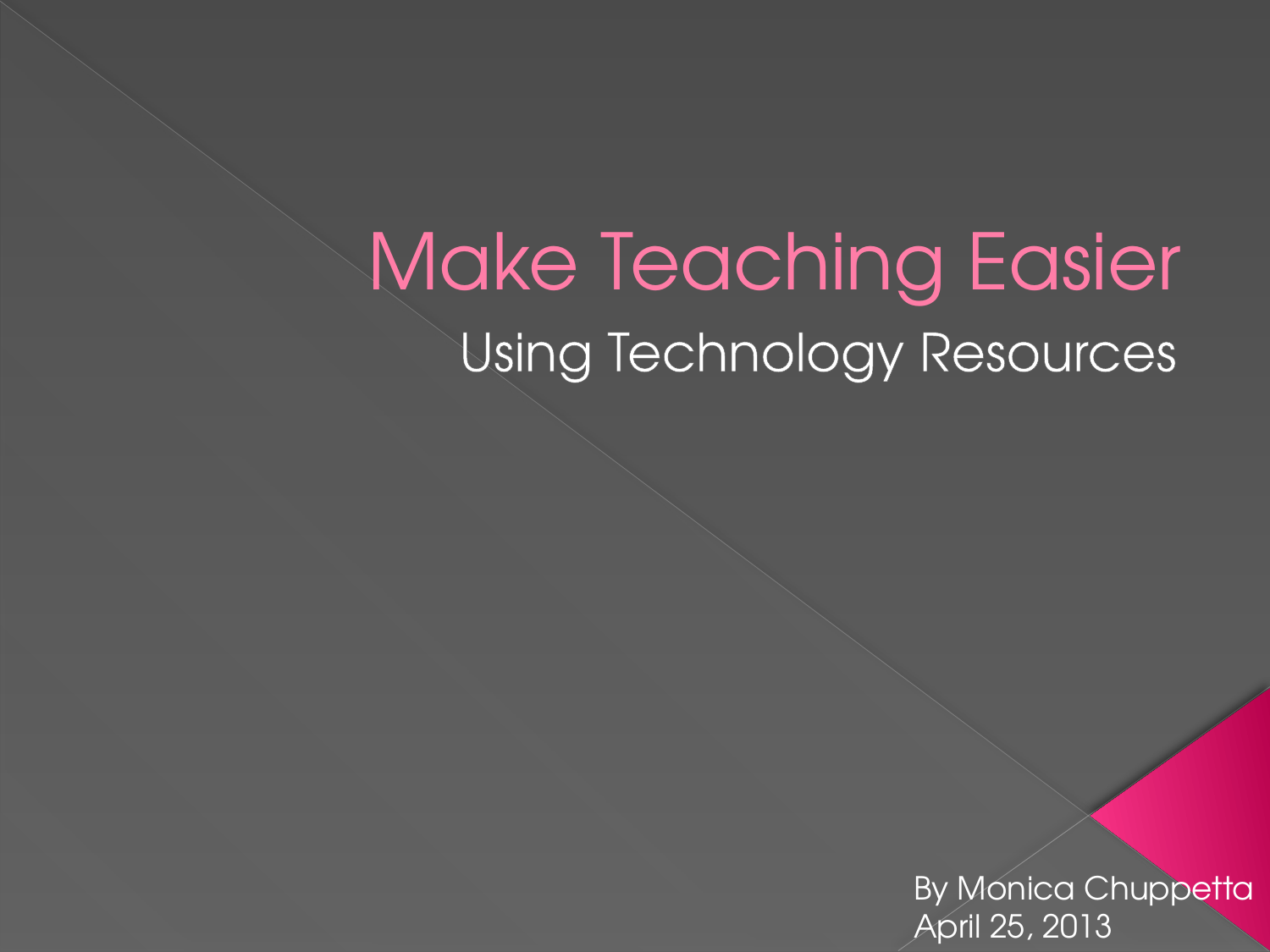

# Make Teaching Easier
Using Technology Resources
By Monica Chuppetta
April 25, 2013